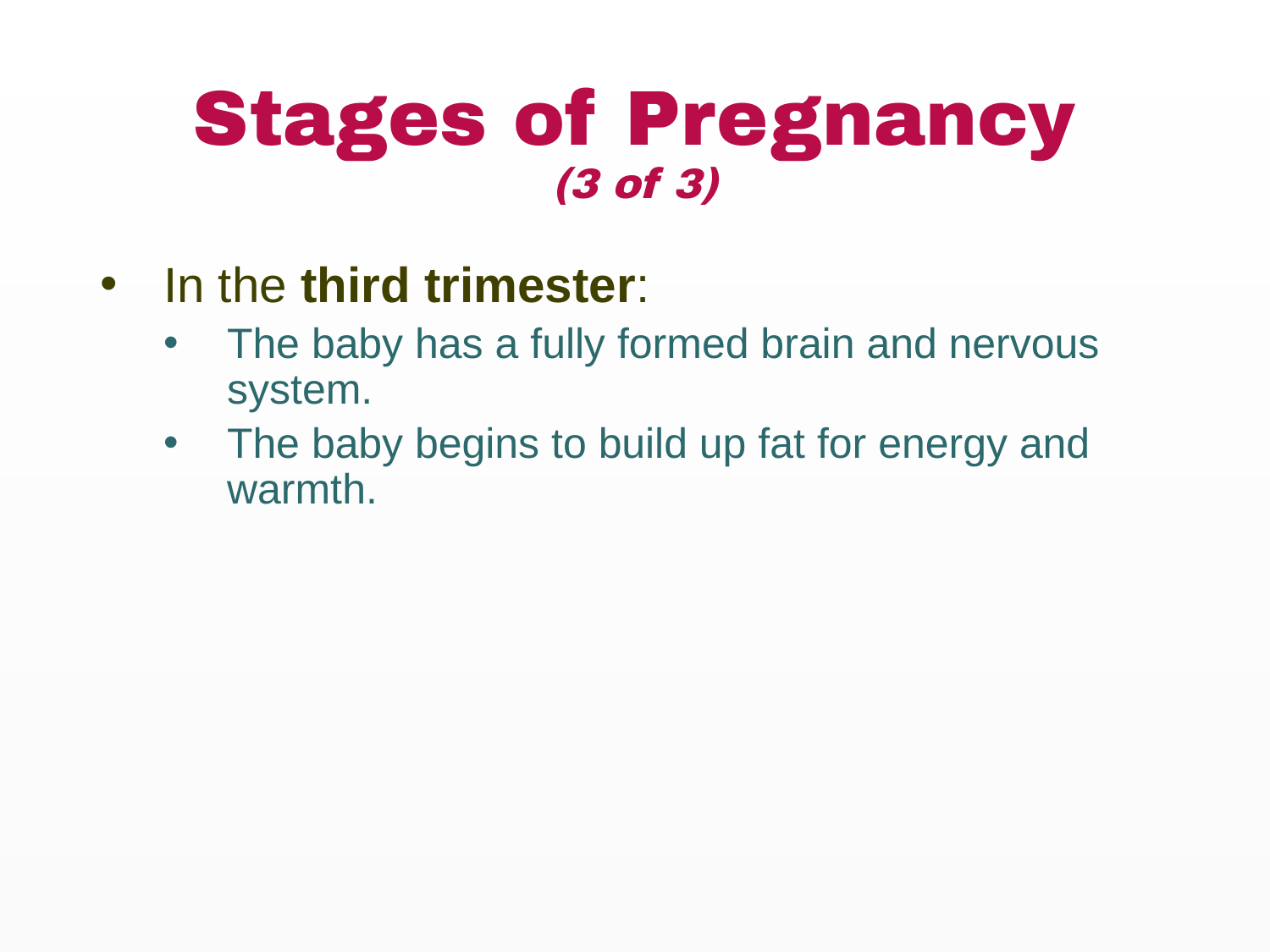

# Stages of Pregnancy (3 of 3)
In the third trimester:
The baby has a fully formed brain and nervous system.
The baby begins to build up fat for energy and warmth.